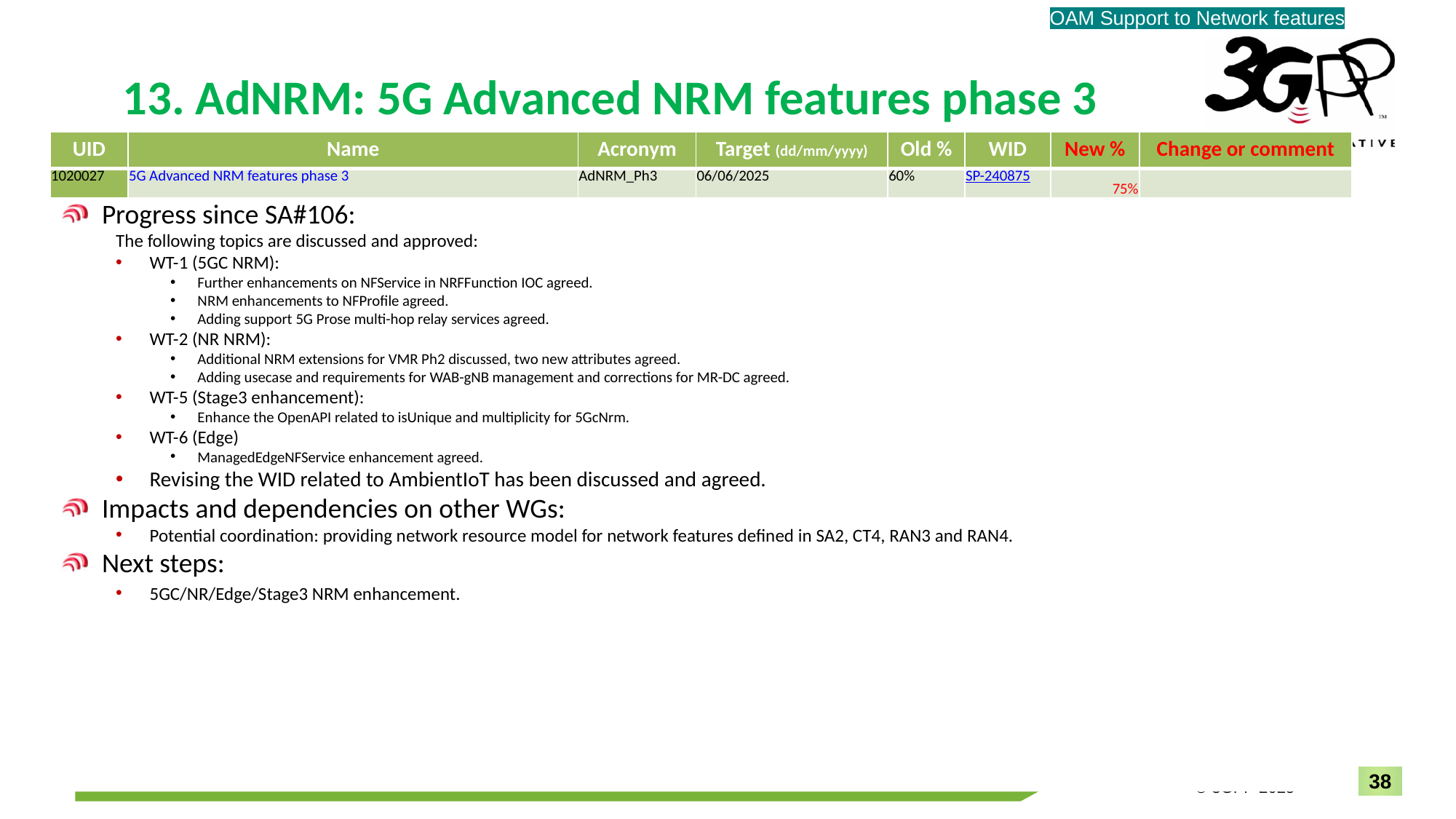

OAM Support to Network features
# 13. AdNRM: 5G Advanced NRM features phase 3
| UID | Name | Acronym | Target (dd/mm/yyyy) | Old % | WID | New % | Change or comment |
| --- | --- | --- | --- | --- | --- | --- | --- |
| 1020027 | 5G Advanced NRM features phase 3 | AdNRM\_Ph3 | 06/06/2025 | 60% | SP-240875 | 75% |  |
Progress since SA#106:
The following topics are discussed and approved:
WT-1 (5GC NRM):
Further enhancements on NFService in NRFFunction IOC agreed.
NRM enhancements to NFProfile agreed.
Adding support 5G Prose multi-hop relay services agreed.
WT-2 (NR NRM):
Additional NRM extensions for VMR Ph2 discussed, two new attributes agreed.
Adding usecase and requirements for WAB-gNB management and corrections for MR-DC agreed.
WT-5 (Stage3 enhancement):
Enhance the OpenAPI related to isUnique and multiplicity for 5GcNrm.
WT-6 (Edge)
ManagedEdgeNFService enhancement agreed.
Revising the WID related to AmbientIoT has been discussed and agreed.
Impacts and dependencies on other WGs:
Potential coordination: providing network resource model for network features defined in SA2, CT4, RAN3 and RAN4.
Next steps:
5GC/NR/Edge/Stage3 NRM enhancement.